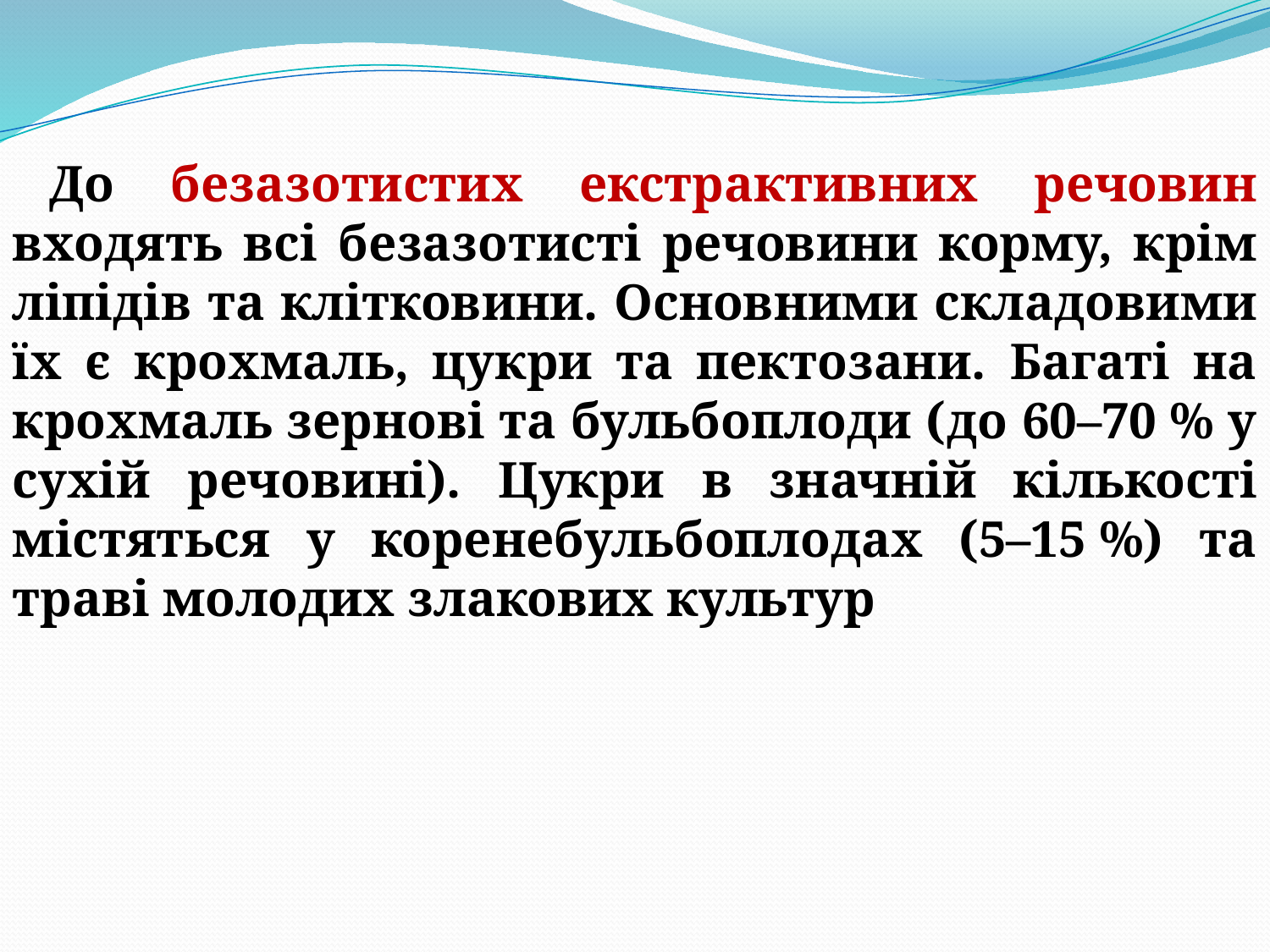

До безазотистих екстрактивних речовин входять всі безазотисті речовини корму, крім ліпідів та клітковини. Основними складовими їх є крохмаль, цукри та пектозани. Багаті на крохмаль зернові та бульбоплоди (до 60–70 % у сухій речовині). Цукри в значній кількості містяться у коренебульбоплодах (5–15 %) та траві молодих злакових культур